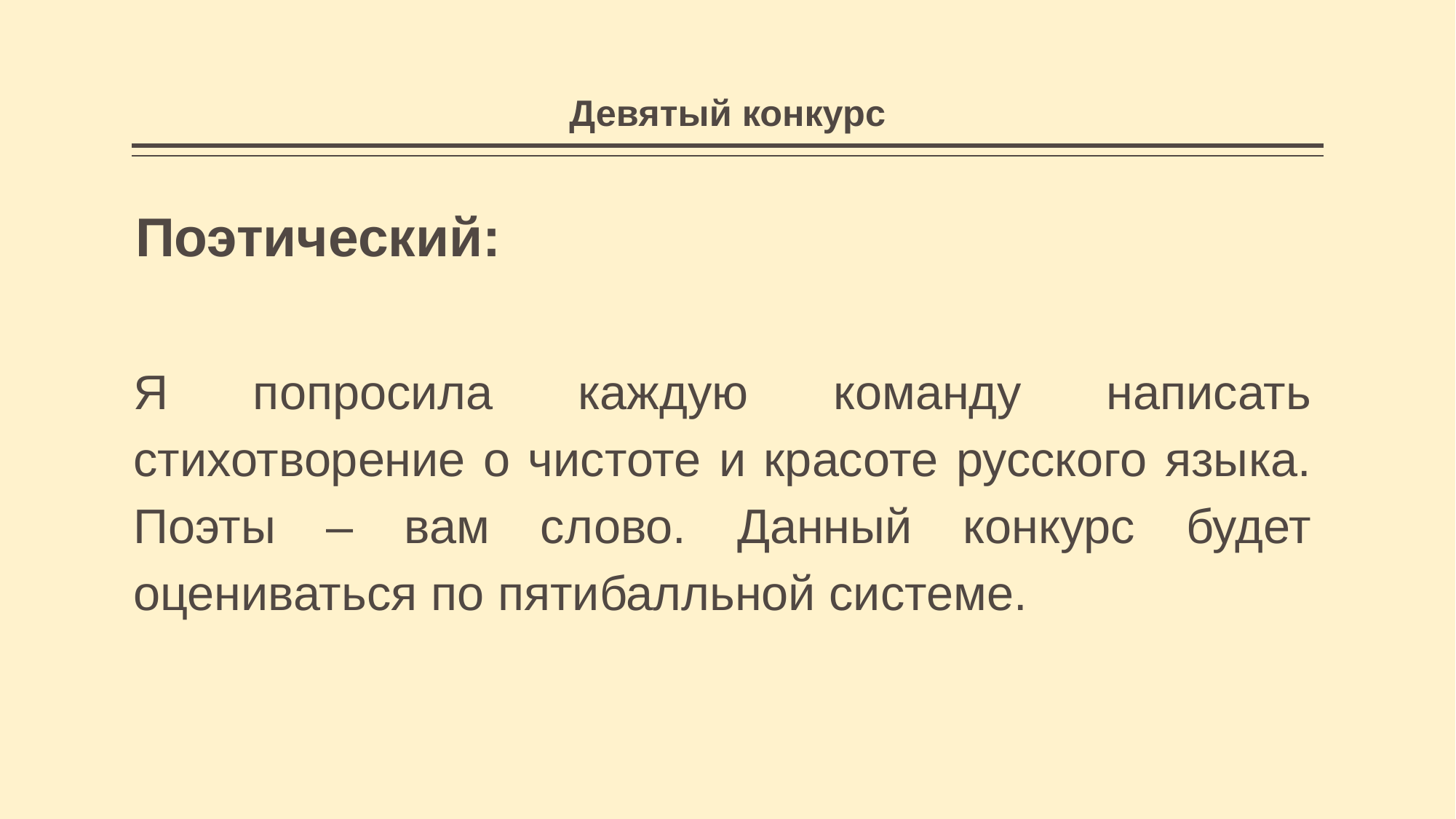

# Девятый конкурс
Поэтический:
Я попросила каждую команду написать стихотворение о чистоте и красоте русского языка. Поэты – вам слово. Данный конкурс будет оцениваться по пятибалльной системе.